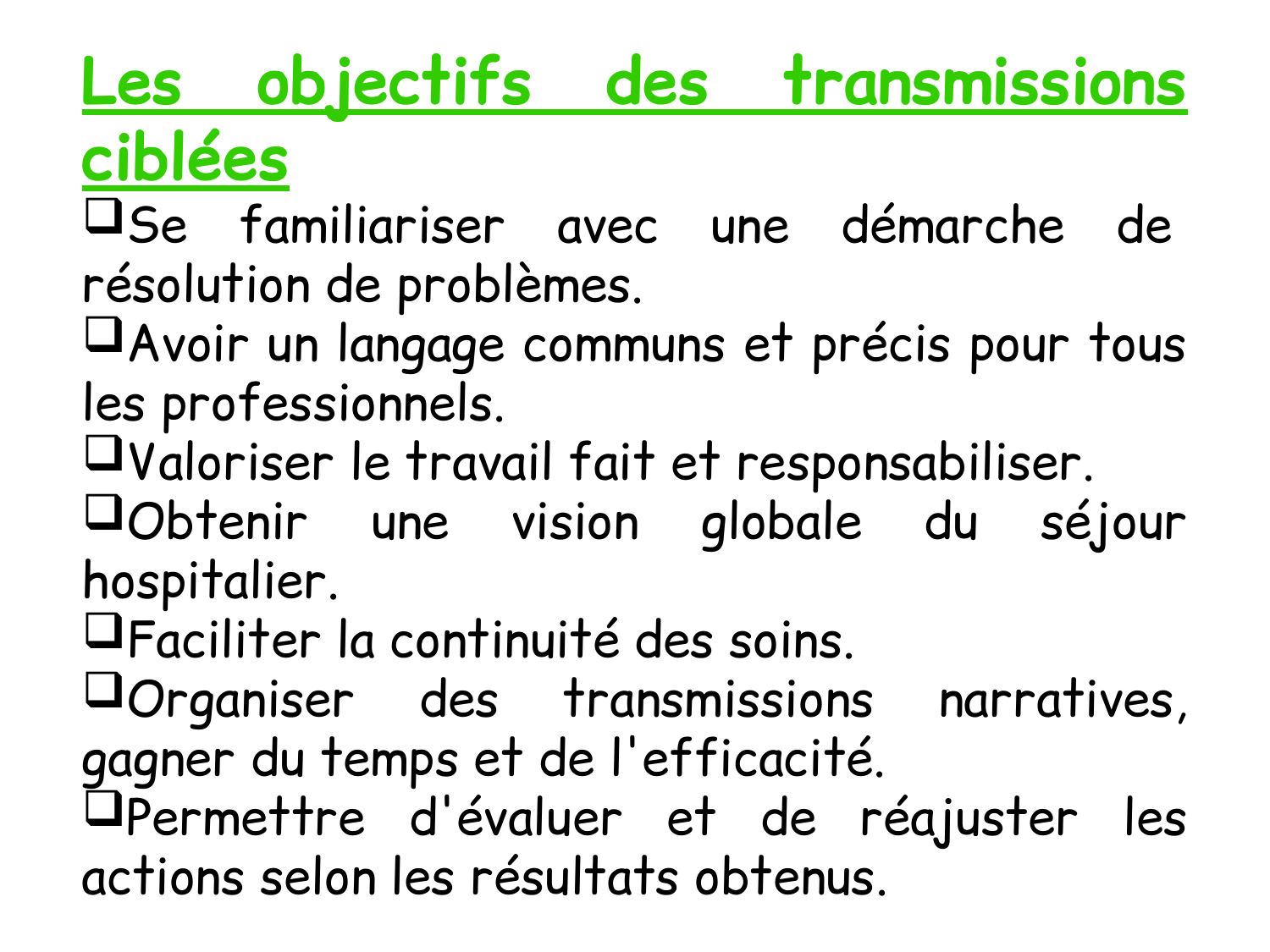

Les objectifs des transmissions ciblées
Se familiariser avec une démarche de  résolution de problèmes.
Avoir un langage communs et précis pour tous les professionnels.
Valoriser le travail fait et responsabiliser.
Obtenir une vision globale du séjour hospitalier.
Faciliter la continuité des soins.
Organiser des transmissions narratives, gagner du temps et de l'efficacité.
Permettre d'évaluer et de réajuster les actions selon les résultats obtenus.